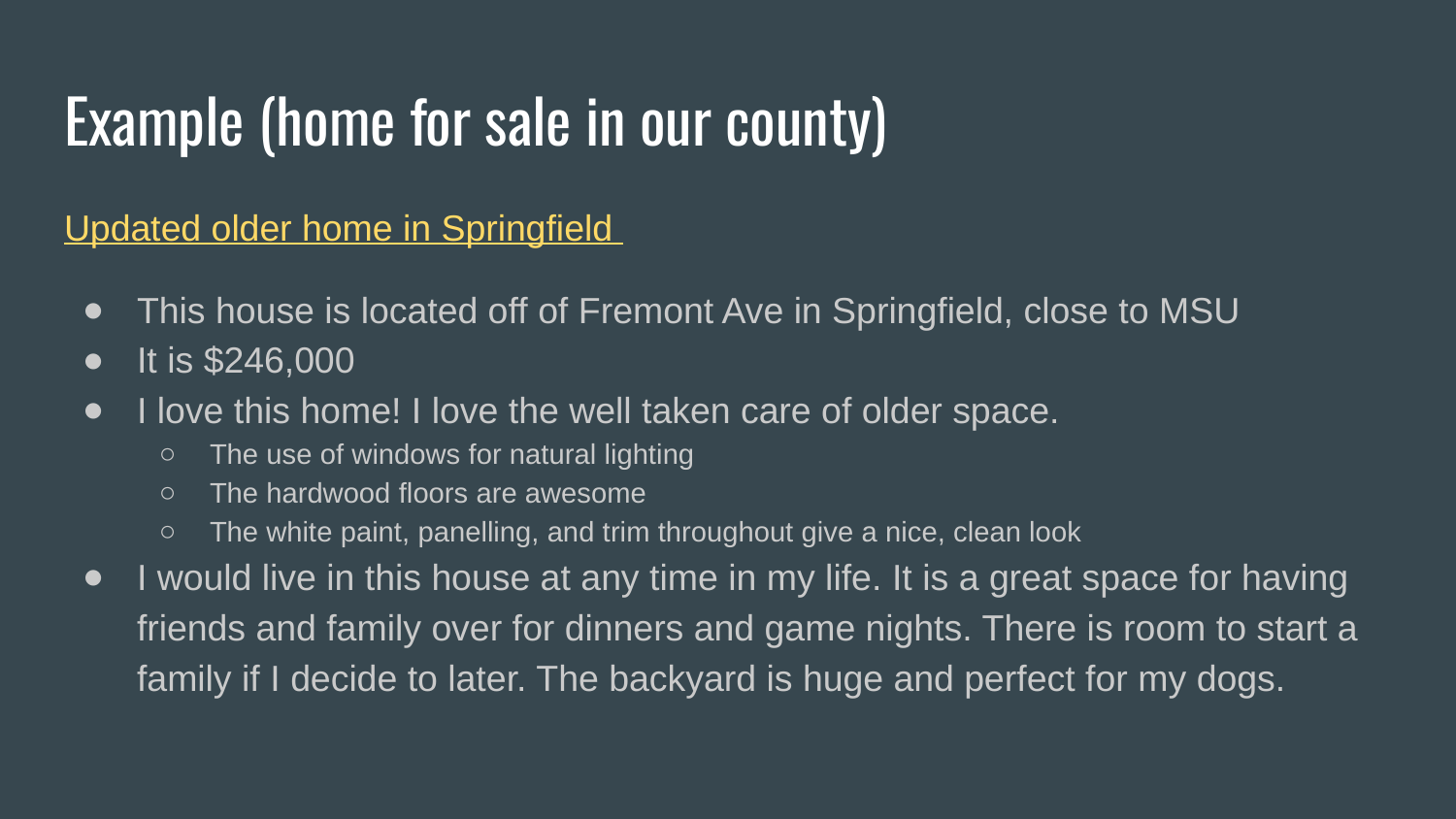

# Example (home for sale in our county)
Updated older home in Springfield
This house is located off of Fremont Ave in Springfield, close to MSU
It is $246,000
I love this home! I love the well taken care of older space.
The use of windows for natural lighting
The hardwood floors are awesome
The white paint, panelling, and trim throughout give a nice, clean look
I would live in this house at any time in my life. It is a great space for having friends and family over for dinners and game nights. There is room to start a family if I decide to later. The backyard is huge and perfect for my dogs.